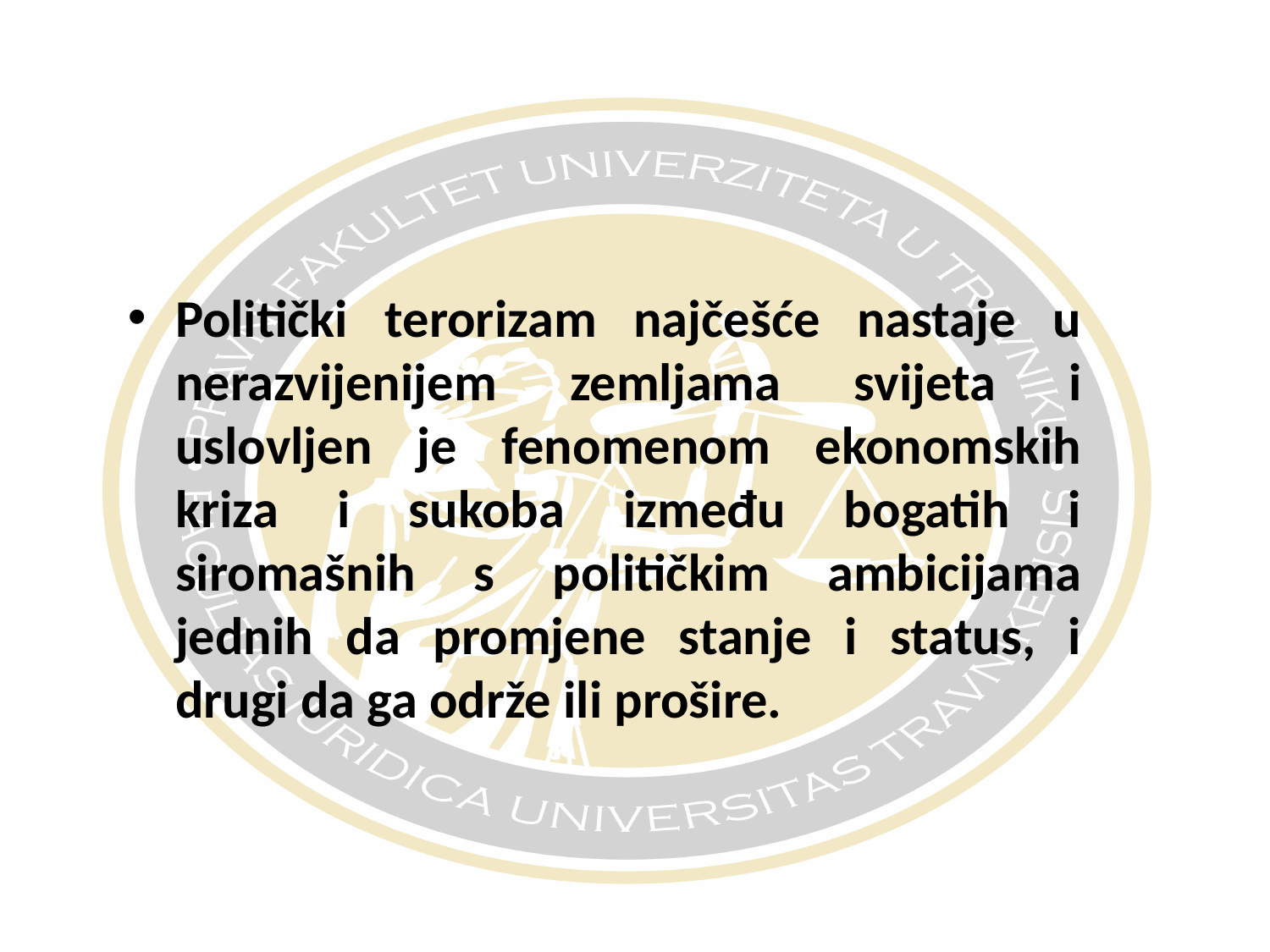

#
Politički terorizam najčešće nastaje u nerazvijenijem zemljama svijeta i uslovljen je fenomenom ekonomskih kriza i sukoba između bogatih i siromašnih s političkim ambicijama jednih da promjene stanje i status, i drugi da ga održe ili prošire.